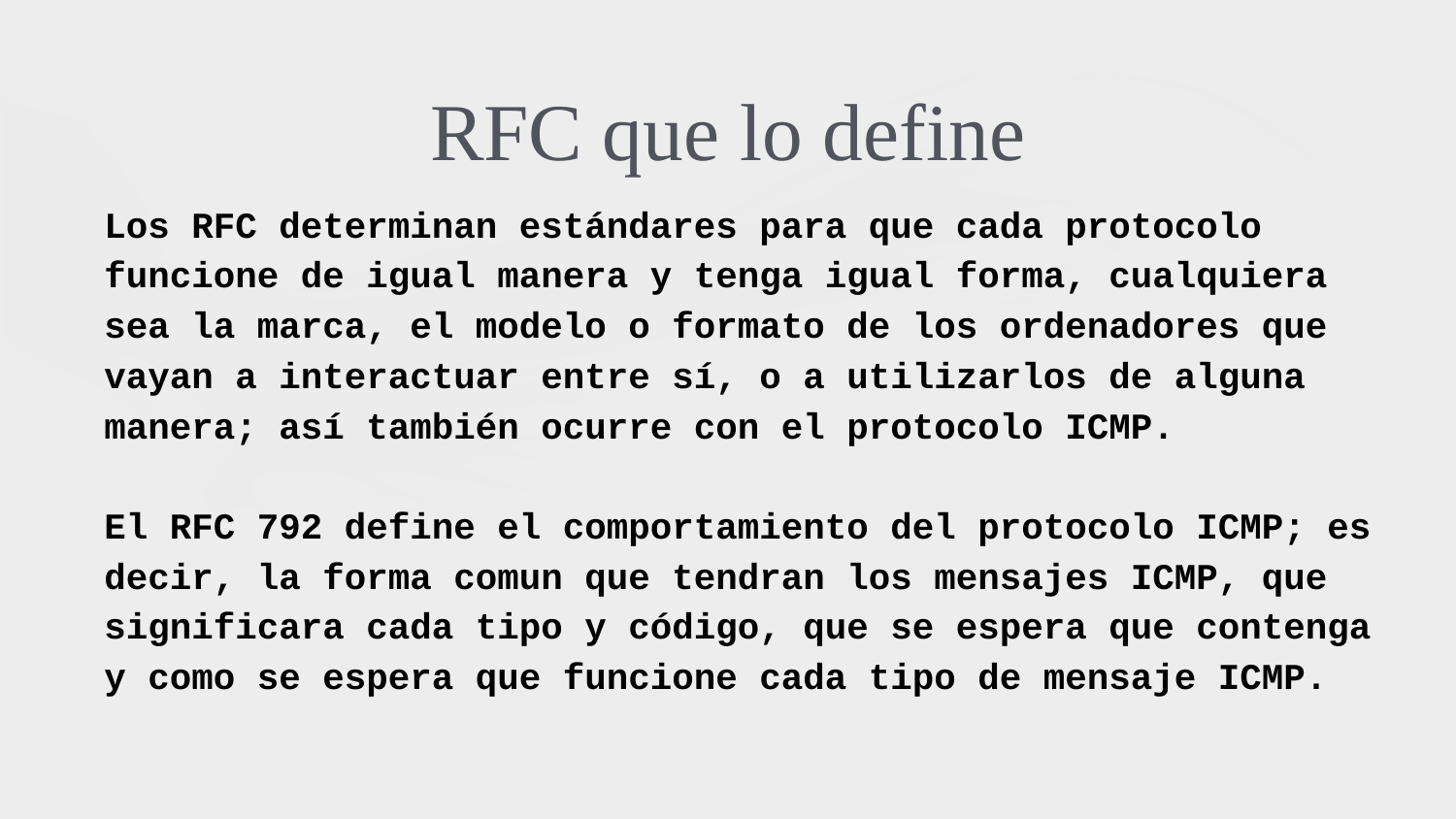

# RFC que lo define
Los RFC determinan estándares para que cada protocolo funcione de igual manera y tenga igual forma, cualquiera sea la marca, el modelo o formato de los ordenadores que vayan a interactuar entre sí, o a utilizarlos de alguna manera; así también ocurre con el protocolo ICMP.

El RFC 792 define el comportamiento del protocolo ICMP; es decir, la forma comun que tendran los mensajes ICMP, que significara cada tipo y código, que se espera que contenga y como se espera que funcione cada tipo de mensaje ICMP.